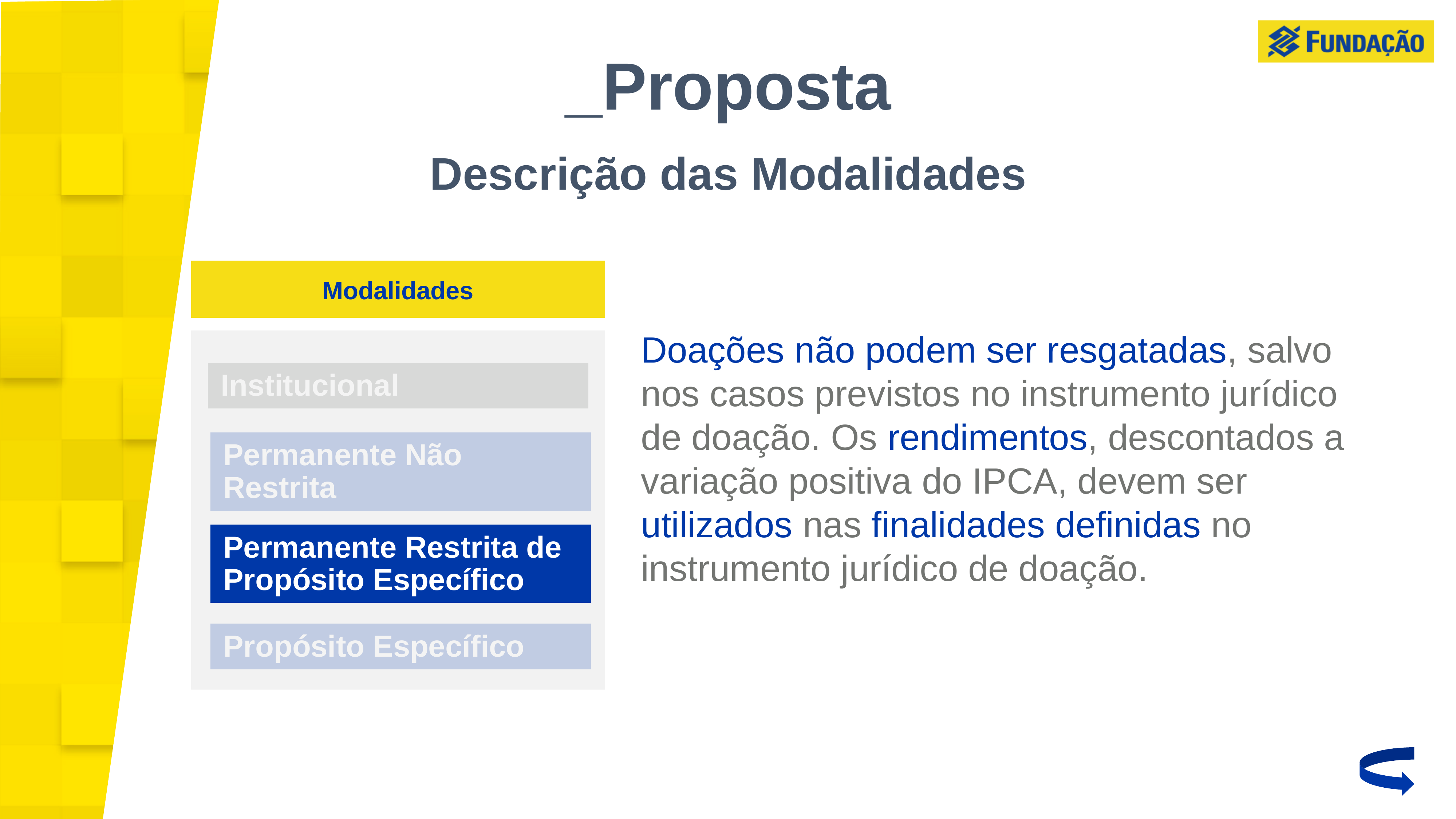

_Proposta
Descrição das Modalidades
Modalidades
Doações não podem ser resgatadas, salvo nos casos previstos no instrumento jurídico de doação. Os rendimentos, descontados a variação positiva do IPCA, devem ser utilizados nas finalidades definidas no instrumento jurídico de doação.

Institucional
Permanente Não Restrita
Permanente Restrita de Propósito Específico

Propósito Específico